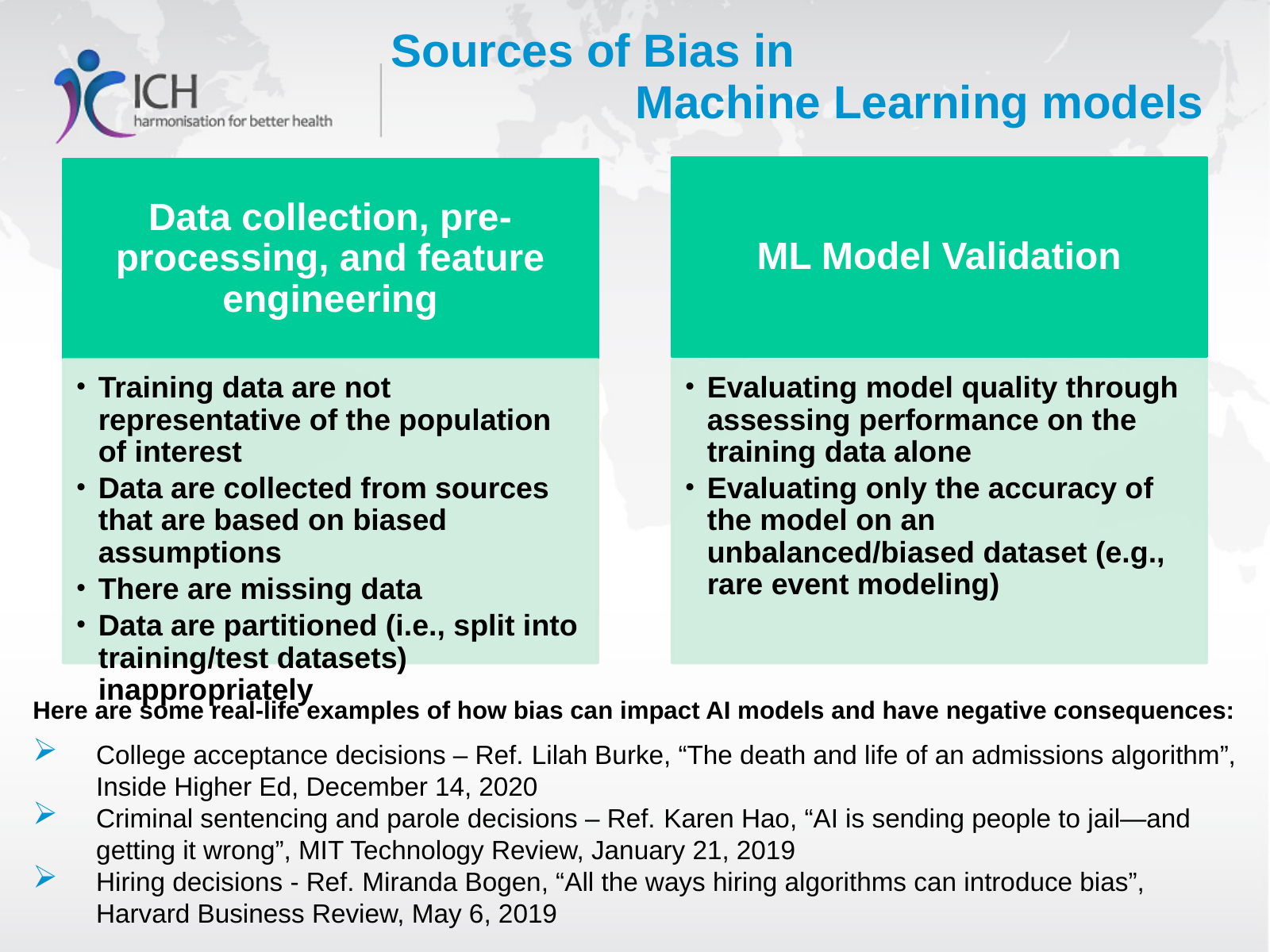

# Sources of Bias in                                                      Machine Learning models
Data collection, pre-processing, and feature engineering
Training data are not representative of the population of interest
Data are collected from sources that are based on biased assumptions
There are missing data
Data are partitioned (i.e., split into training/test datasets) inappropriately
ML Model Validation
Evaluating model quality through assessing performance on the training data alone
Evaluating only the accuracy of the model on an unbalanced/biased dataset (e.g., rare event modeling)
Here are some real-life examples of how bias can impact AI models and have negative consequences:

College acceptance decisions – Ref. Lilah Burke, “The death and life of an admissions algorithm”, Inside Higher Ed, December 14, 2020
Criminal sentencing and parole decisions – Ref. Karen Hao, “AI is sending people to jail—and getting it wrong”, MIT Technology Review, January 21, 2019
Hiring decisions - Ref. Miranda Bogen, “All the ways hiring algorithms can introduce bias”, Harvard Business Review, May 6, 2019